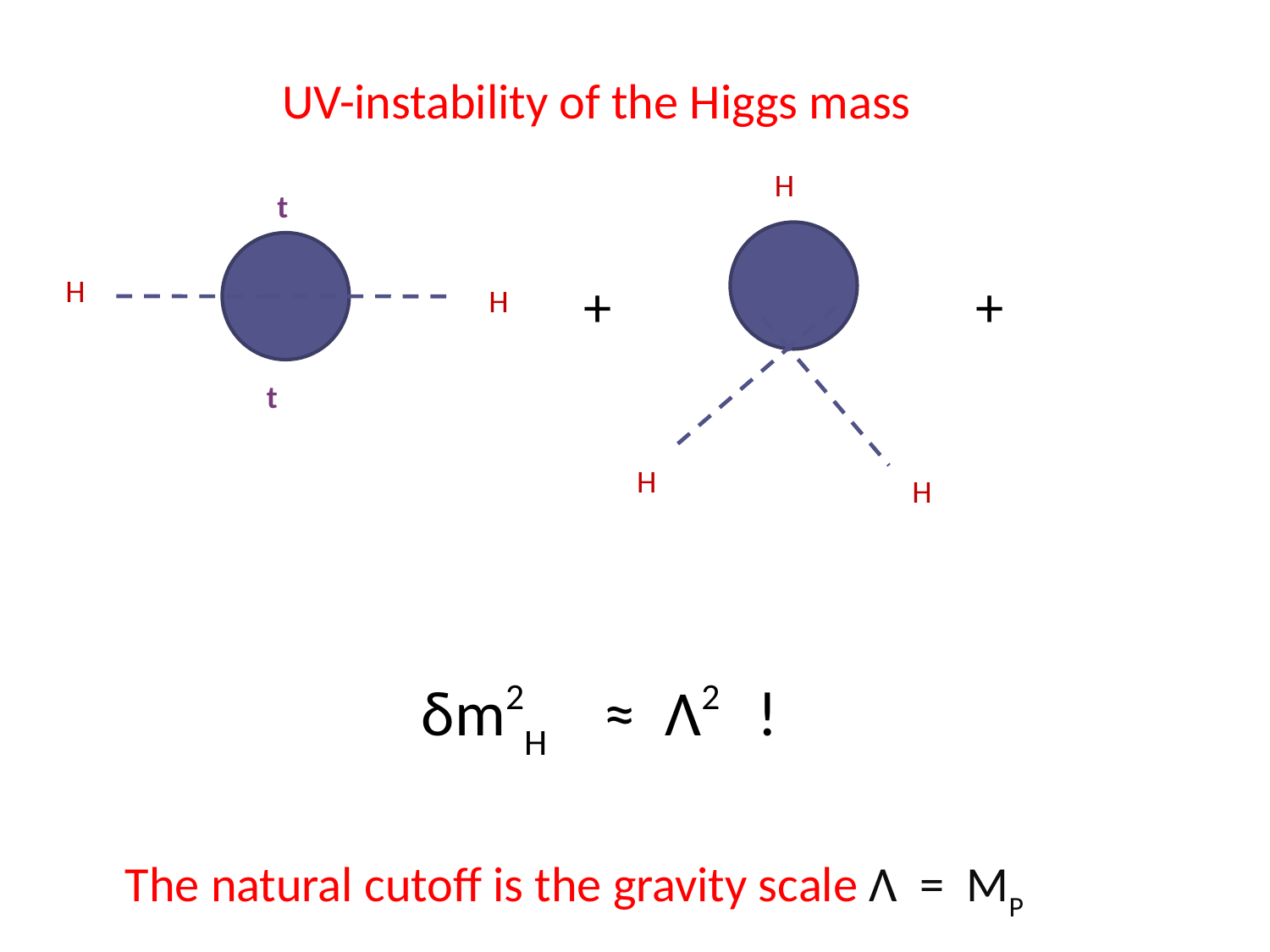

UV-instability of the Higgs mass
H
t

H
+
+
H
t
H
H
δm2H    ≈  Λ2   !
The natural cutoff is the gravity scale Λ  =  MP